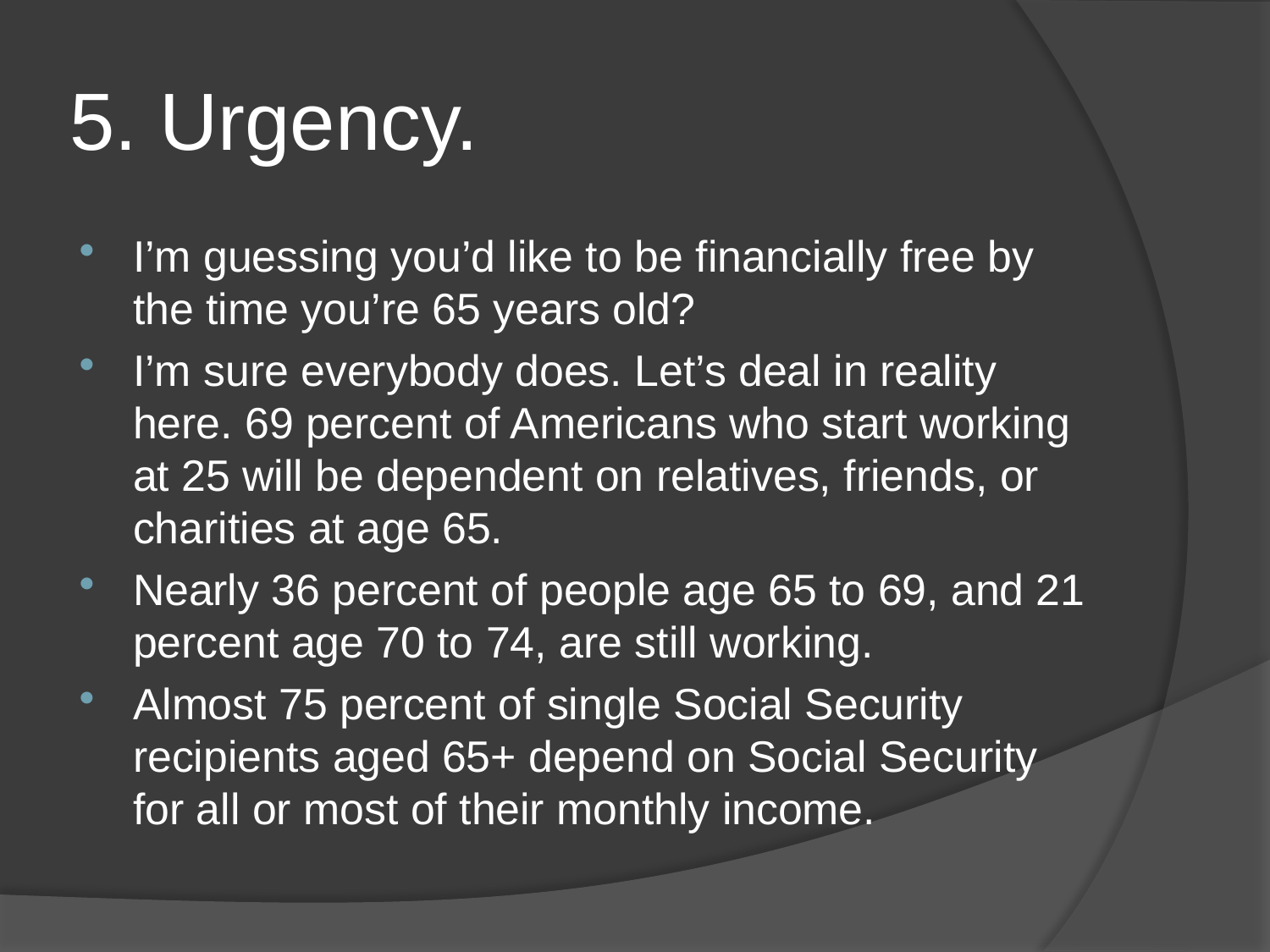

# 5. Urgency.
I’m guessing you’d like to be financially free by the time you’re 65 years old?
I’m sure everybody does. Let’s deal in reality here. 69 percent of Americans who start working at 25 will be dependent on relatives, friends, or charities at age 65.
Nearly 36 percent of people age 65 to 69, and 21 percent age 70 to 74, are still working.
Almost 75 percent of single Social Security recipients aged 65+ depend on Social Security for all or most of their monthly income.